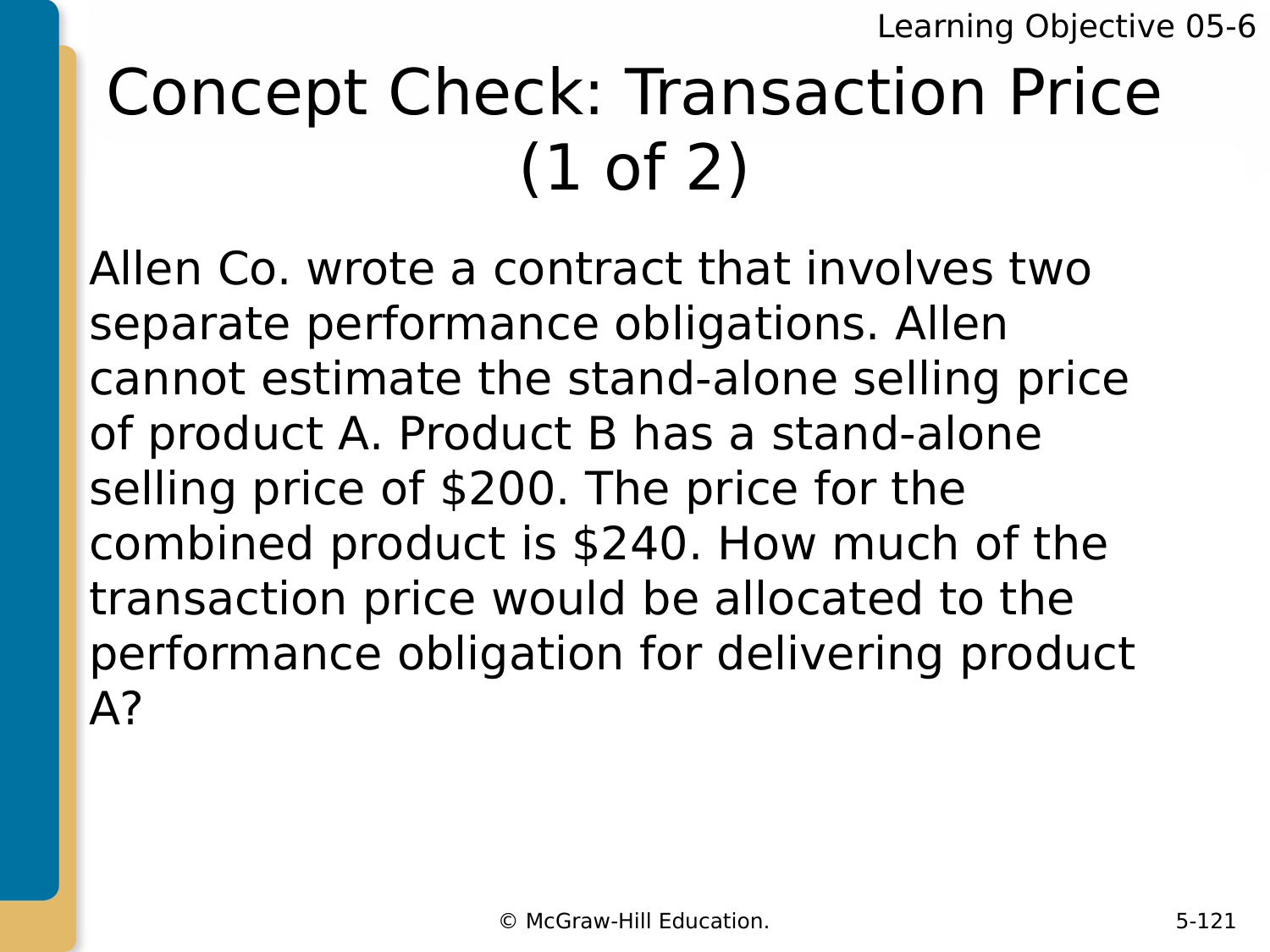

Learning Objective 05-6
# Concept Check: Transaction Price (1 of 2)
Allen Co. wrote a contract that involves two separate performance obligations. Allen cannot estimate the stand-alone selling price of product A. Product B has a stand-alone selling price of $200. The price for the combined product is $240. How much of the transaction price would be allocated to the performance obligation for delivering product A?